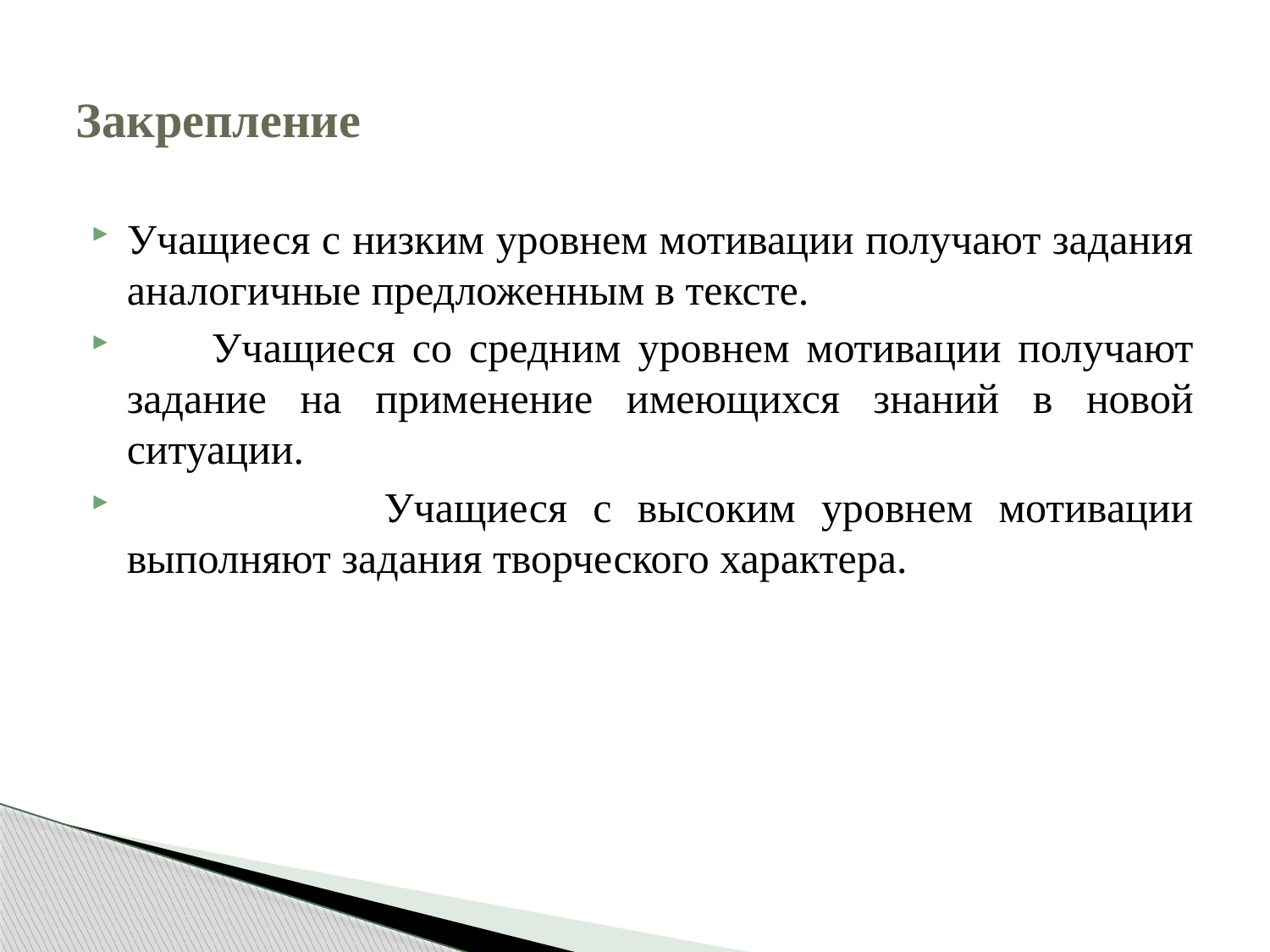

# Закрепление
Учащиеся с низким уровнем мотивации получают задания аналогичные предложенным в тексте.
     Учащиеся со средним уровнем мотивации получают задание на применение имеющихся знаний в новой ситуации.
          Учащиеся с высоким уровнем мотивации выполняют задания творческого характера.